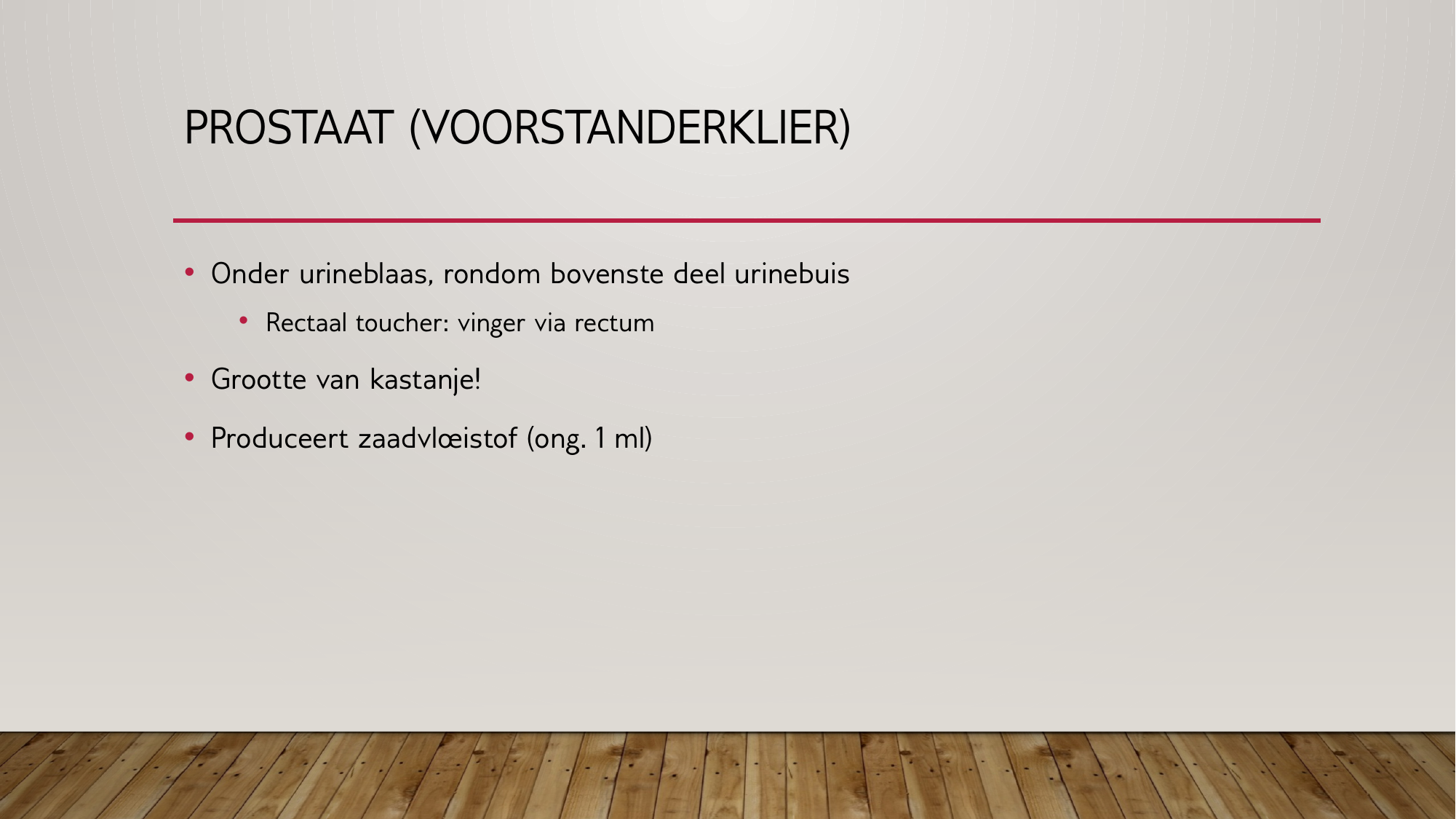

# Prostaat (voorstanderklier)
Onder urineblaas, rondom bovenste deel urinebuis
Rectaal toucher: vinger via rectum
Grootte van kastanje!
Produceert zaadvloeistof (ong. 1 ml)